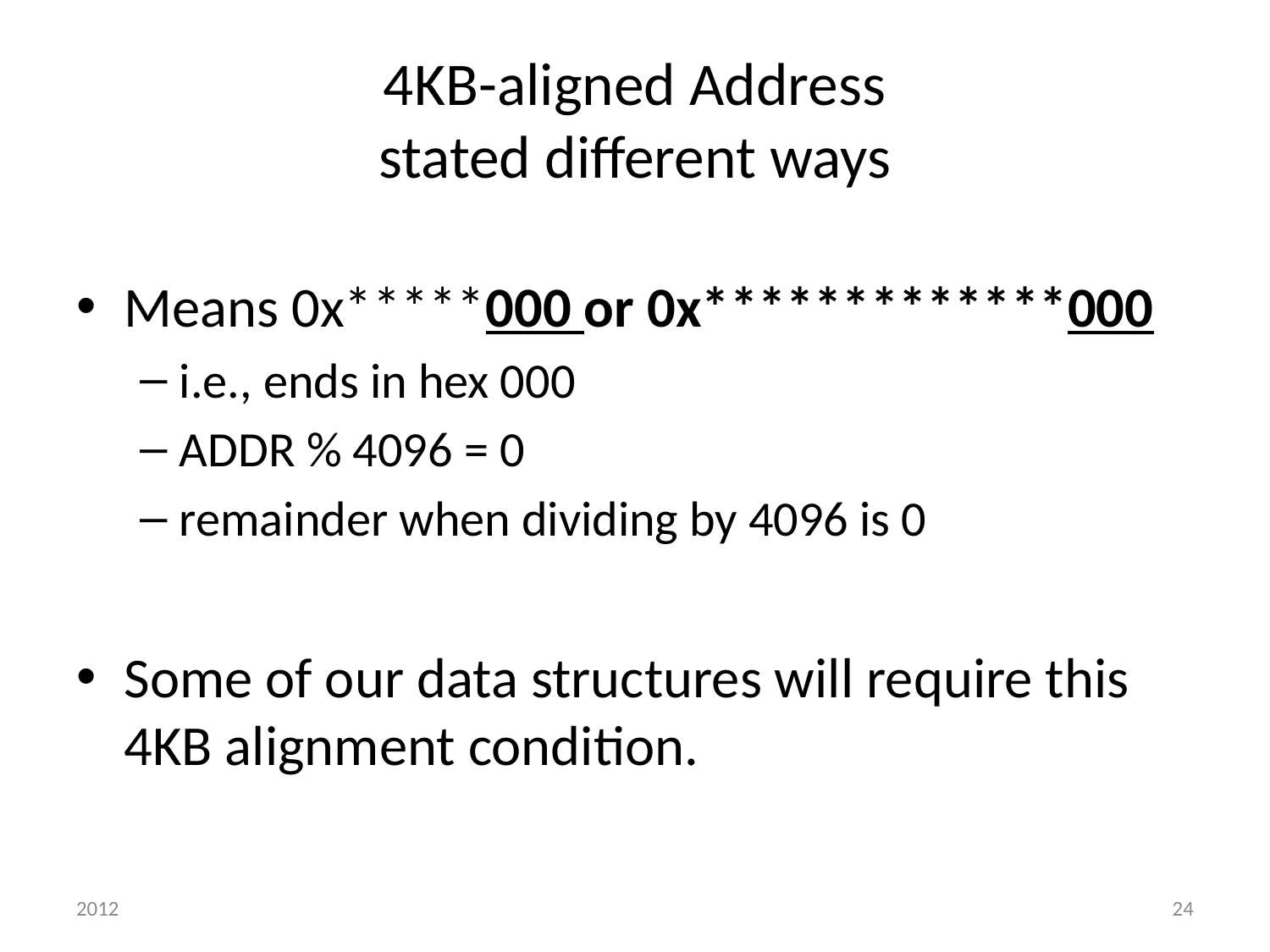

# 4KB-aligned Address stated different ways
Means 0x*****000 or 0x*************000
i.e., ends in hex 000
ADDR % 4096 = 0
remainder when dividing by 4096 is 0

Some of our data structures will require this 4KB alignment condition.
2012

24